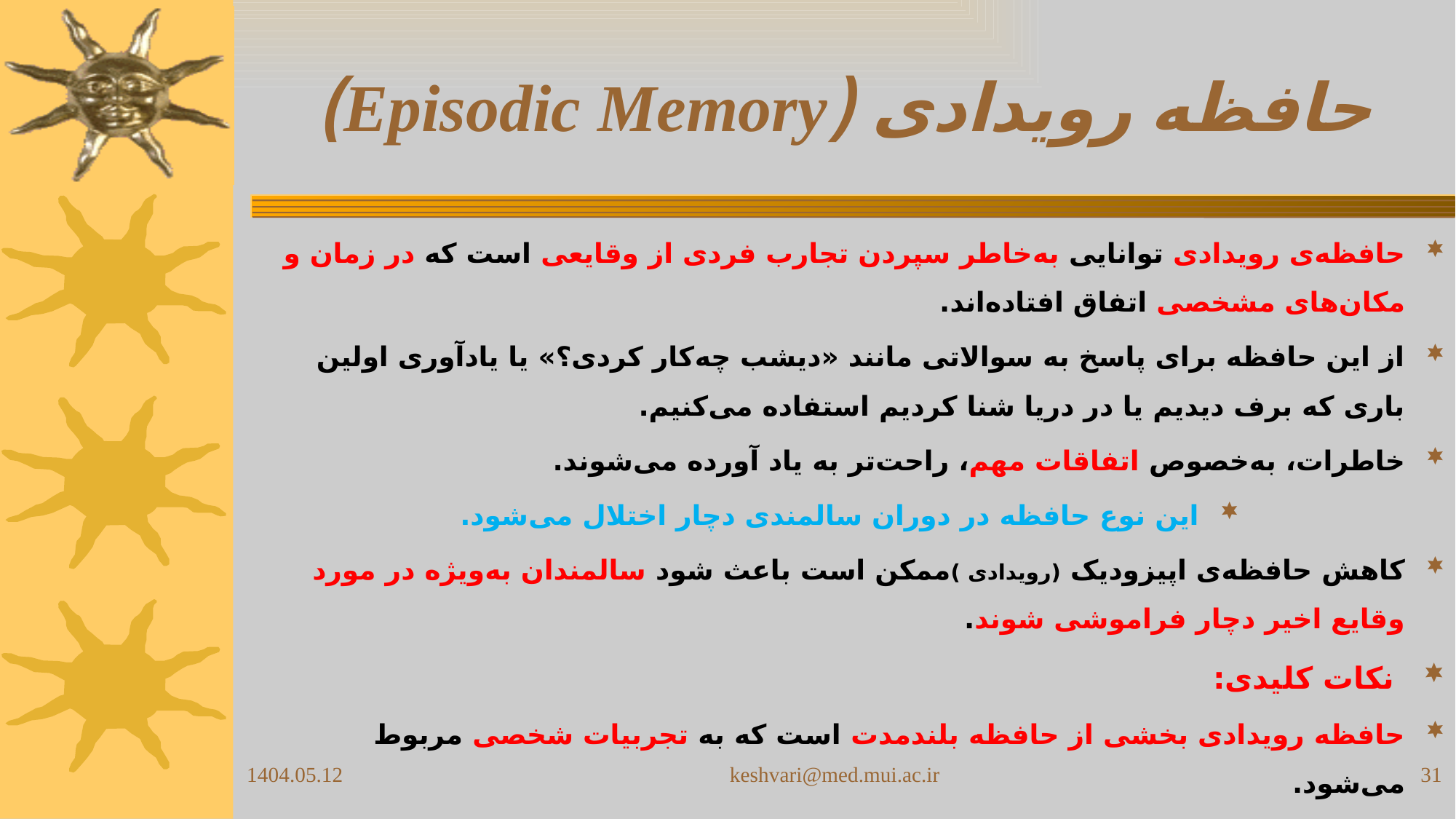

# حافظه رویدادی (Episodic Memory)
حافظه‌ی رویدادی توانایی به‌خاطر سپردن تجارب فردی از وقایعی است که در زمان و مکان‌های مشخصی اتفاق افتاده‌اند.
از این حافظه برای پاسخ به سوالاتی مانند «دیشب چه‌کار کردی؟» یا یادآوری اولین باری که برف دیدیم یا در دریا شنا کردیم استفاده می‌کنیم.
خاطرات، به‌خصوص اتفاقات مهم، راحت‌تر به یاد آورده می‌شوند.
این نوع حافظه در دوران سالمندی دچار اختلال می‌شود.
کاهش حافظه‌ی اپیزودیک (رویدادی )ممکن است باعث شود سالمندان به‌ویژه در مورد وقایع اخیر دچار فراموشی شوند.
 نکات کلیدی:
حافظه رویدادی بخشی از حافظه بلندمدت است که به تجربیات شخصی مربوط می‌شود.
با افزایش سن، توانایی یادآوری جزئیات وقایع اخیر کاهش می‌یابد، در حالی‌که خاطرات قدیمی‌تر ممکن است بهتر حفظ شوند.
این نوع حافظه برای زندگی روزمره، تعاملات اجتماعی و هویت فردی بسیار مهم است.

1404.05.12
keshvari@med.mui.ac.ir
31